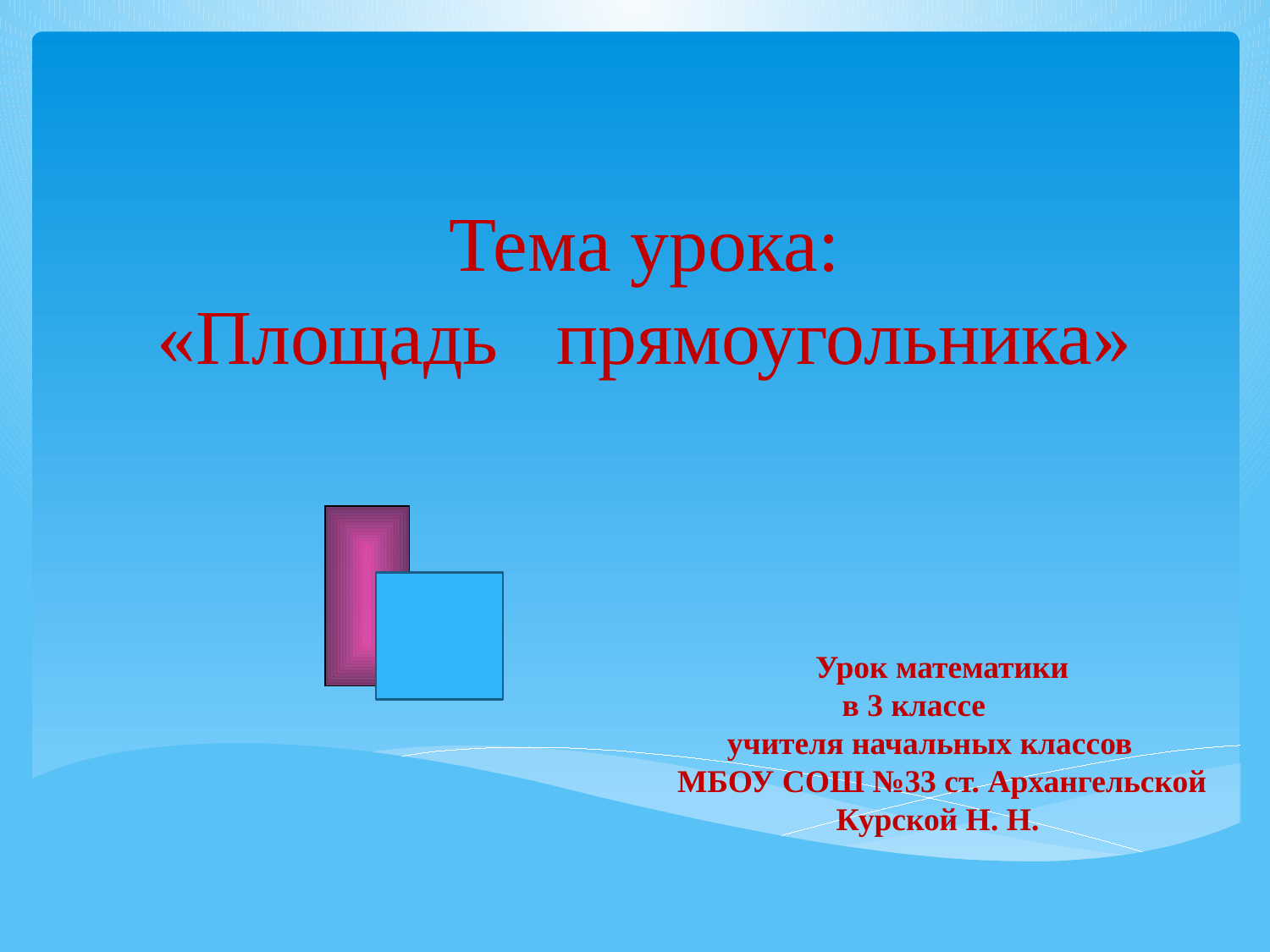

# Тема урока: «Площадь   прямоугольника»

                             Урок математики
                        в 3 классе
                            учителя начальных классов
                               МБОУ СОШ №33 ст. Архангельской
                              Курской Н. Н.